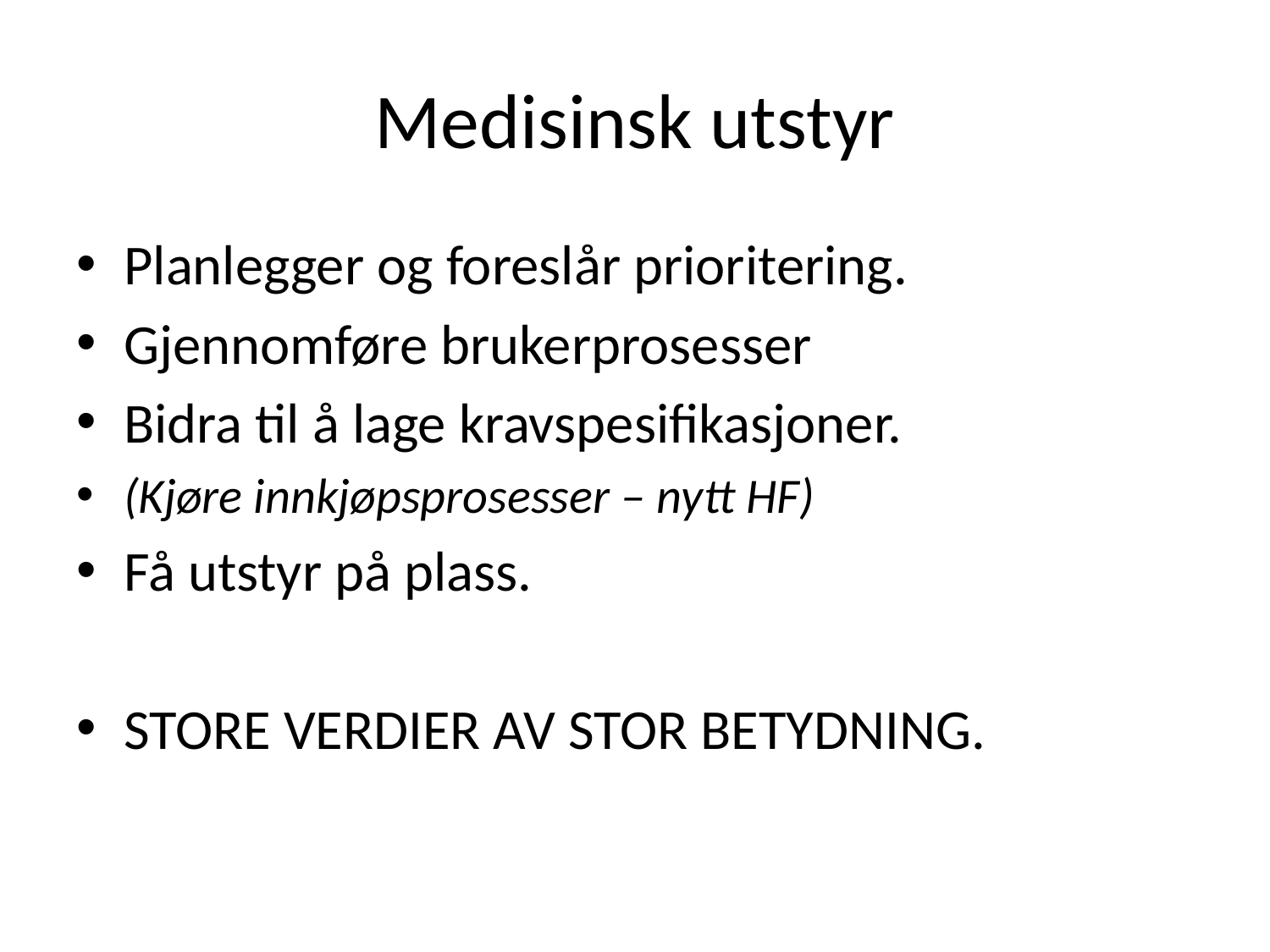

# Medisinsk utstyr
Planlegger og foreslår prioritering.
Gjennomføre brukerprosesser
Bidra til å lage kravspesifikasjoner.
(Kjøre innkjøpsprosesser – nytt HF)
Få utstyr på plass.

STORE VERDIER AV STOR BETYDNING.